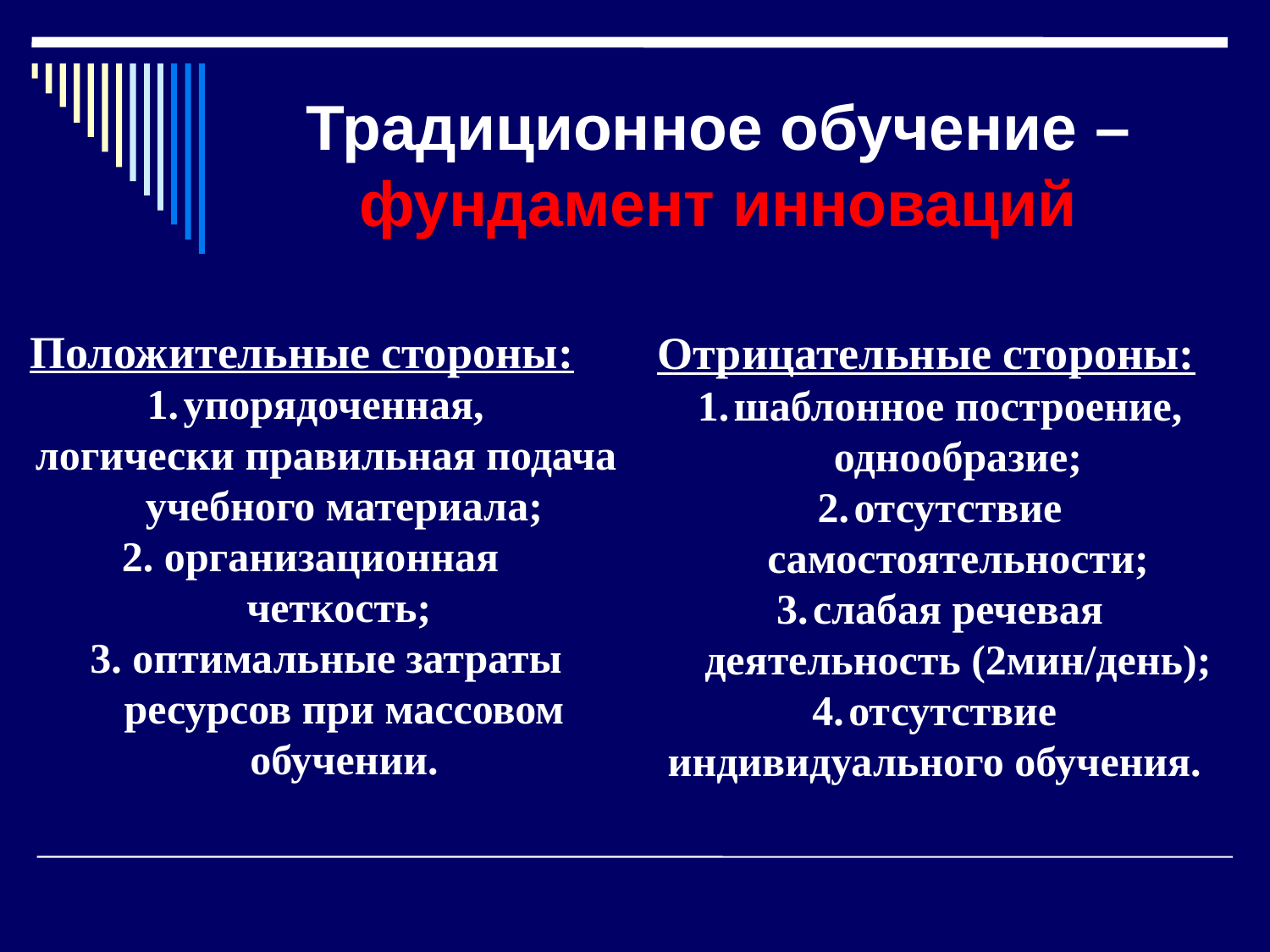

# Традиционное обучение – фундамент инноваций
Положительные стороны:
упорядоченная,
логически правильная подача учебного материала;
2. организационная    четкость;
3. оптимальные затраты ресурсов при массовом обучении.
Отрицательные стороны:
шаблонное построение, однообразие;
отсутствие самостоятельности;
слабая речевая деятельность (2мин/день);
отсутствие
индивидуального обучения.